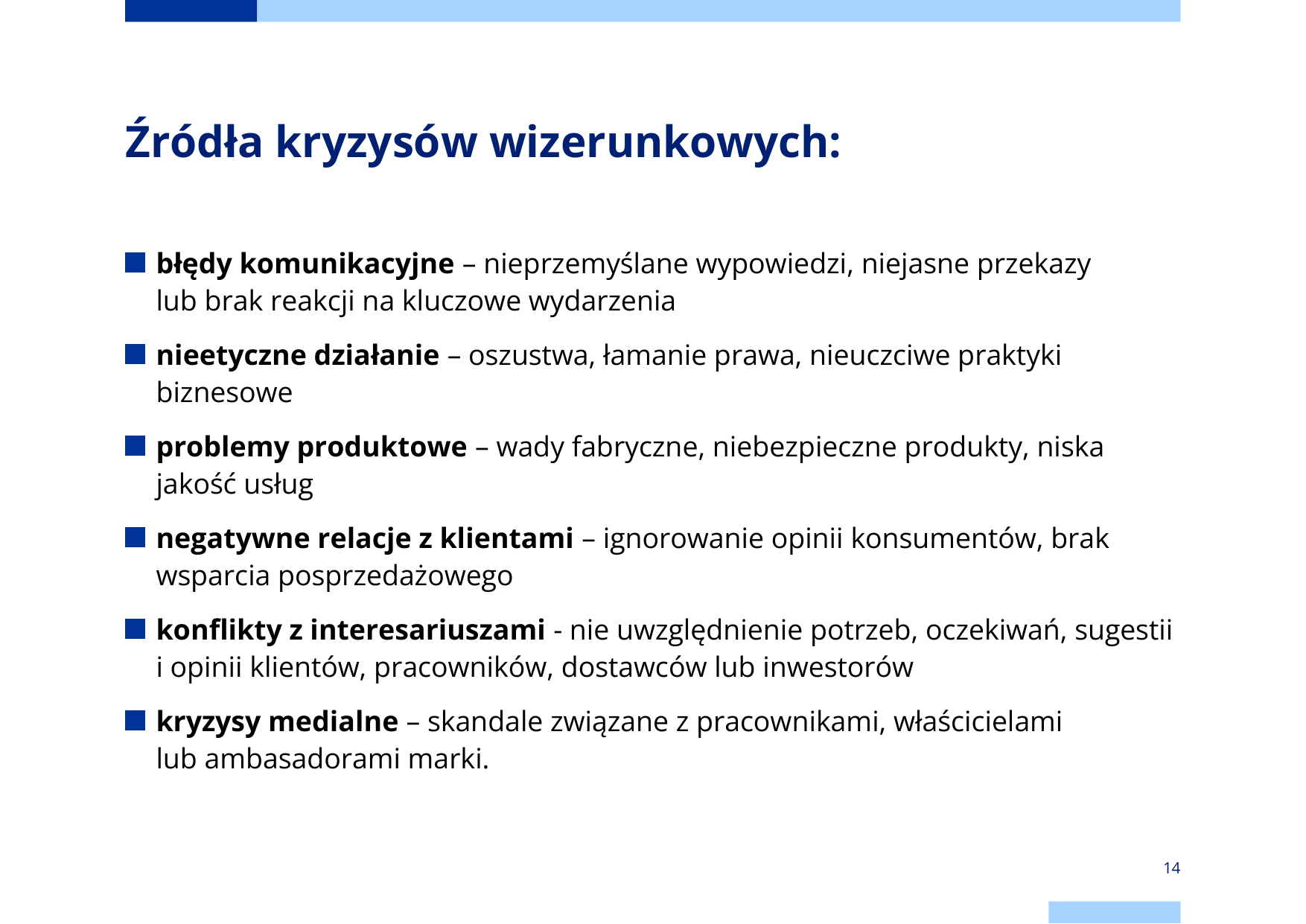

# Źródła kryzysów wizerunkowych:
błędy komunikacyjne – nieprzemyślane wypowiedzi, niejasne przekazy lub brak reakcji na kluczowe wydarzenia
nieetyczne działanie – oszustwa, łamanie prawa, nieuczciwe praktyki biznesowe
problemy produktowe – wady fabryczne, niebezpieczne produkty, niska jakość usług
negatywne relacje z klientami – ignorowanie opinii konsumentów, brak wsparcia posprzedażowego
konflikty z interesariuszami - nie uwzględnienie potrzeb, oczekiwań, sugestii i opinii klientów, pracowników, dostawców lub inwestorów
kryzysy medialne – skandale związane z pracownikami, właścicielami lub ambasadorami marki.
14